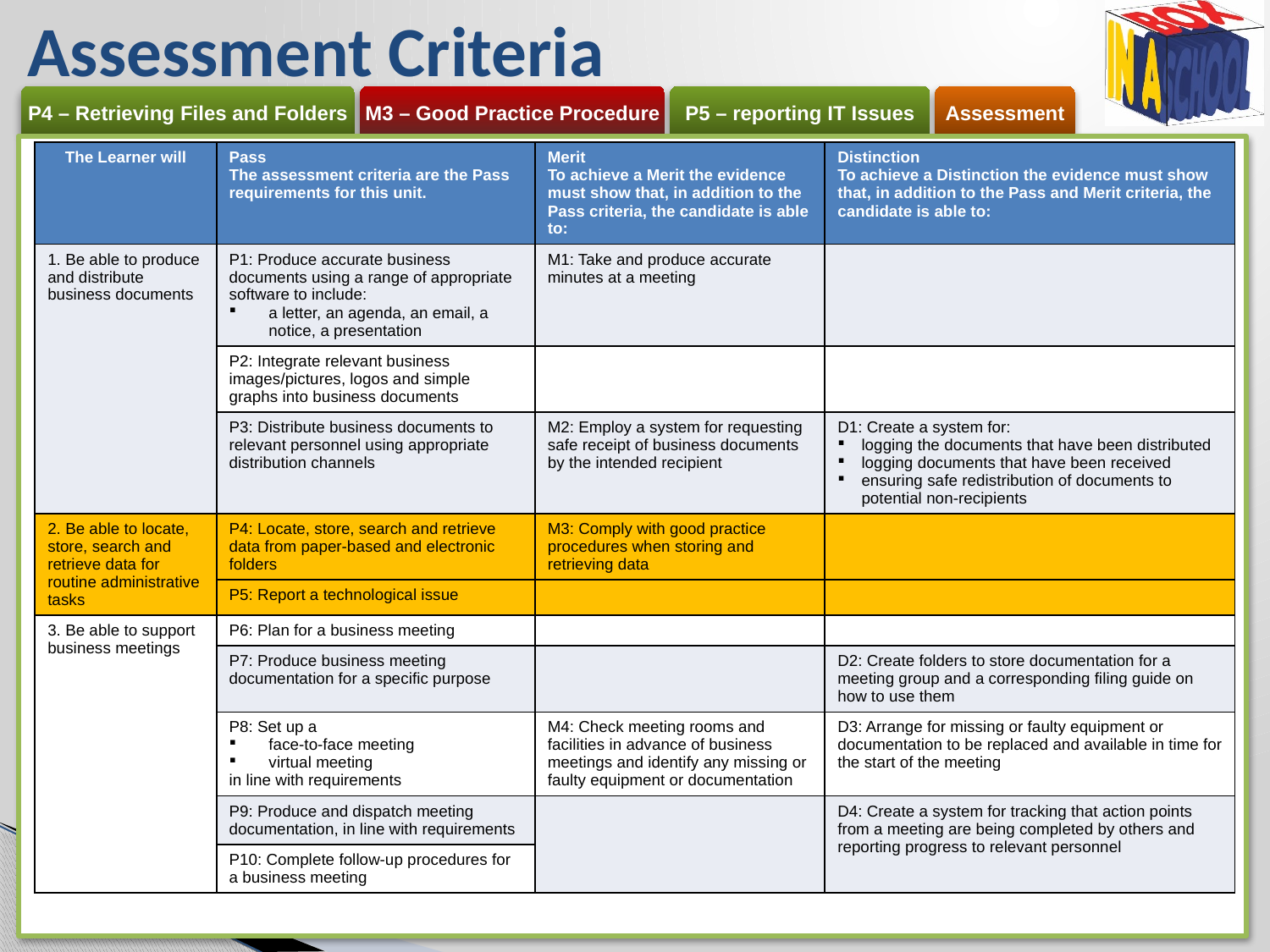

# Assessment Criteria
| The Learner will | Pass The assessment criteria are the Pass requirements for this unit. | Merit To achieve a Merit the evidence must show that, in addition to the Pass criteria, the candidate is able to: | Distinction To achieve a Distinction the evidence must show that, in addition to the Pass and Merit criteria, the candidate is able to: |
| --- | --- | --- | --- |
| 1. Be able to produce and distribute business documents | P1: Produce accurate business documents using a range of appropriate software to include: a letter, an agenda, an email, a notice, a presentation | M1: Take and produce accurate minutes at a meeting |  |
|  | P2: Integrate relevant business images/pictures, logos and simple graphs into business documents |  |  |
|  | P3: Distribute business documents to relevant personnel using appropriate distribution channels | M2: Employ a system for requesting safe receipt of business documents by the intended recipient | D1: Create a system for: logging the documents that have been distributed logging documents that have been received ensuring safe redistribution of documents to potential non-recipients |
| 2. Be able to locate, store, search and retrieve data for routine administrative tasks | P4: Locate, store, search and retrieve data from paper-based and electronic folders | M3: Comply with good practice procedures when storing and retrieving data |  |
|  | P5: Report a technological issue |  |  |
| 3. Be able to support business meetings | P6: Plan for a business meeting |  |  |
|  | P7: Produce business meeting documentation for a specific purpose |  | D2: Create folders to store documentation for a meeting group and a corresponding filing guide on how to use them |
|  | P8: Set up a face-to-face meeting virtual meeting in line with requirements | M4: Check meeting rooms and facilities in advance of business meetings and identify any missing or faulty equipment or documentation | D3: Arrange for missing or faulty equipment or documentation to be replaced and available in time for the start of the meeting |
|  | P9: Produce and dispatch meeting documentation, in line with requirements |  | D4: Create a system for tracking that action points from a meeting are being completed by others and reporting progress to relevant personnel |
|  | P10: Complete follow-up procedures for a business meeting |  |  |